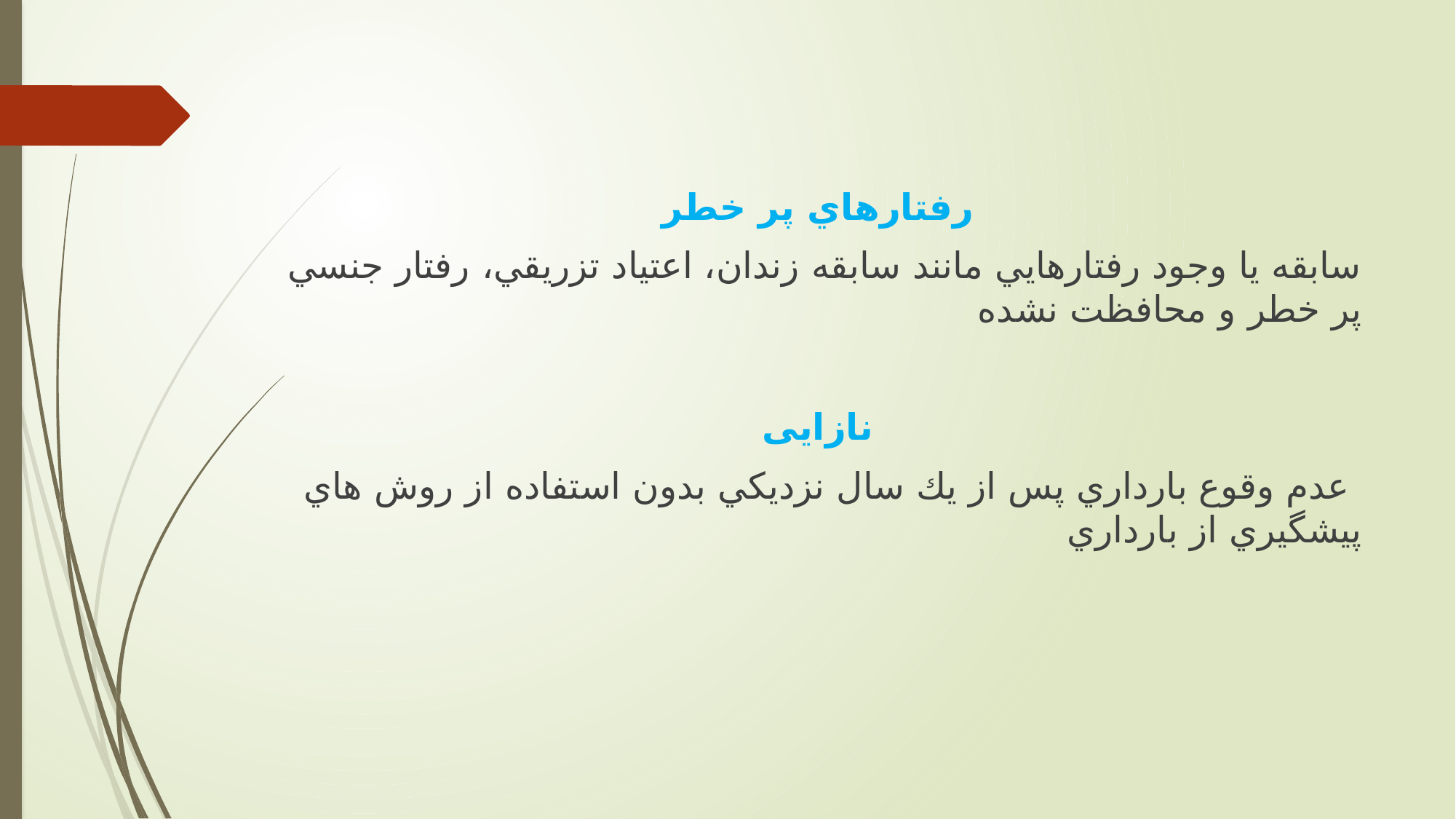

رفتارهاي پر خطر
سابقه يا وجود رفتارهايي مانند سابقه زندان، اعتیاد تزريقي، رفتار جنسي پر خطر و محافظت نشده

نازايی
 عدم وقوع بارداري پس از يك سال نزديکي بدون استفاده از روش هاي پیشگیري از بارداري